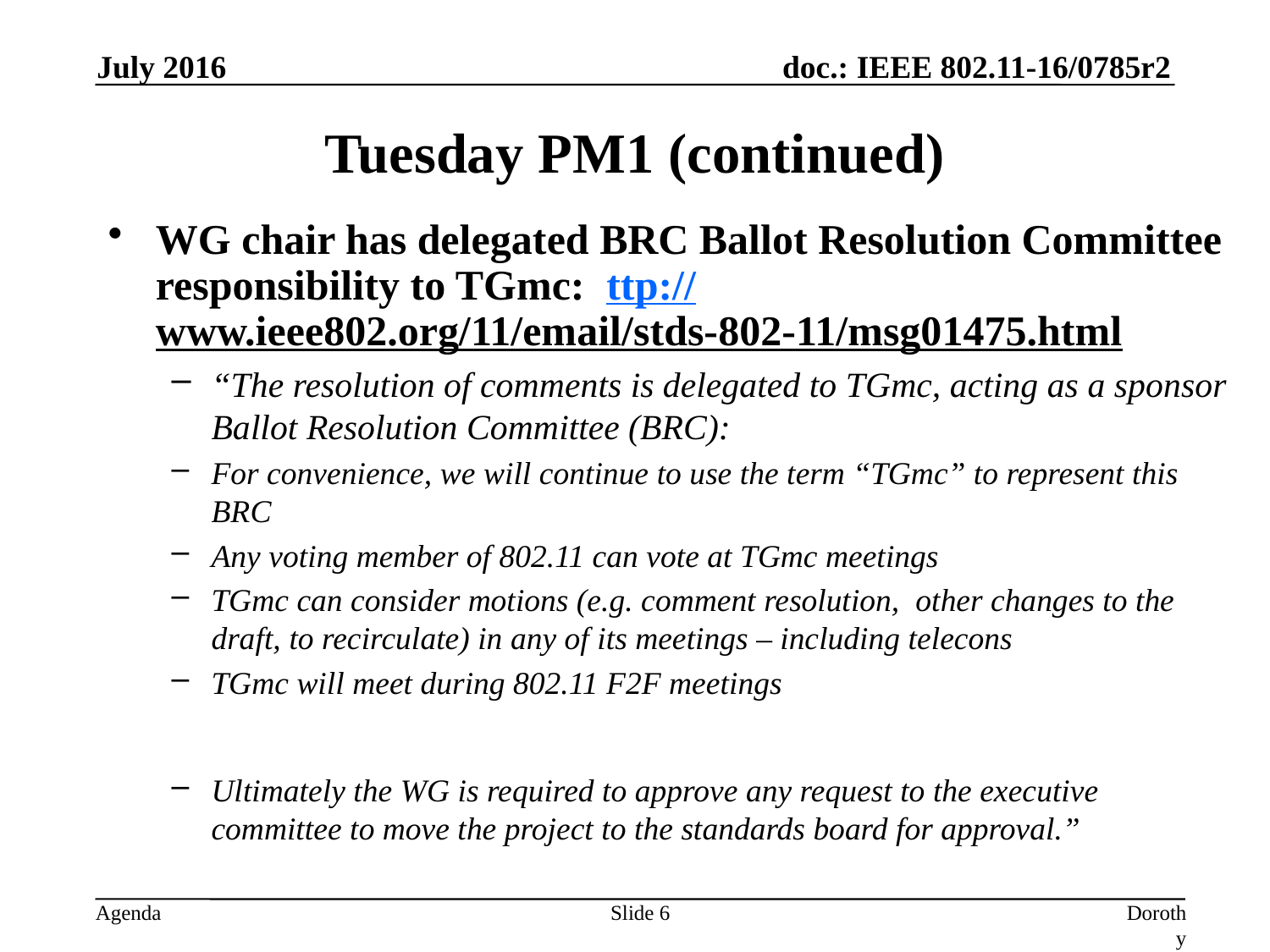

Tuesday PM1 (continued)
July 2016
WG chair has delegated BRC Ballot Resolution Committee responsibility to TGmc:  ttp://www.ieee802.org/11/email/stds-802-11/msg01475.html
“The resolution of comments is delegated to TGmc, acting as a sponsor Ballot Resolution Committee (BRC):
For convenience, we will continue to use the term “TGmc” to represent this BRC
Any voting member of 802.11 can vote at TGmc meetings
TGmc can consider motions (e.g. comment resolution,  other changes to the draft, to recirculate) in any of its meetings – including telecons
TGmc will meet during 802.11 F2F meetings

Ultimately the WG is required to approve any request to the executive committee to move the project to the standards board for approval.”

Slide 6
Dorothy Stanley, HP Enterprise